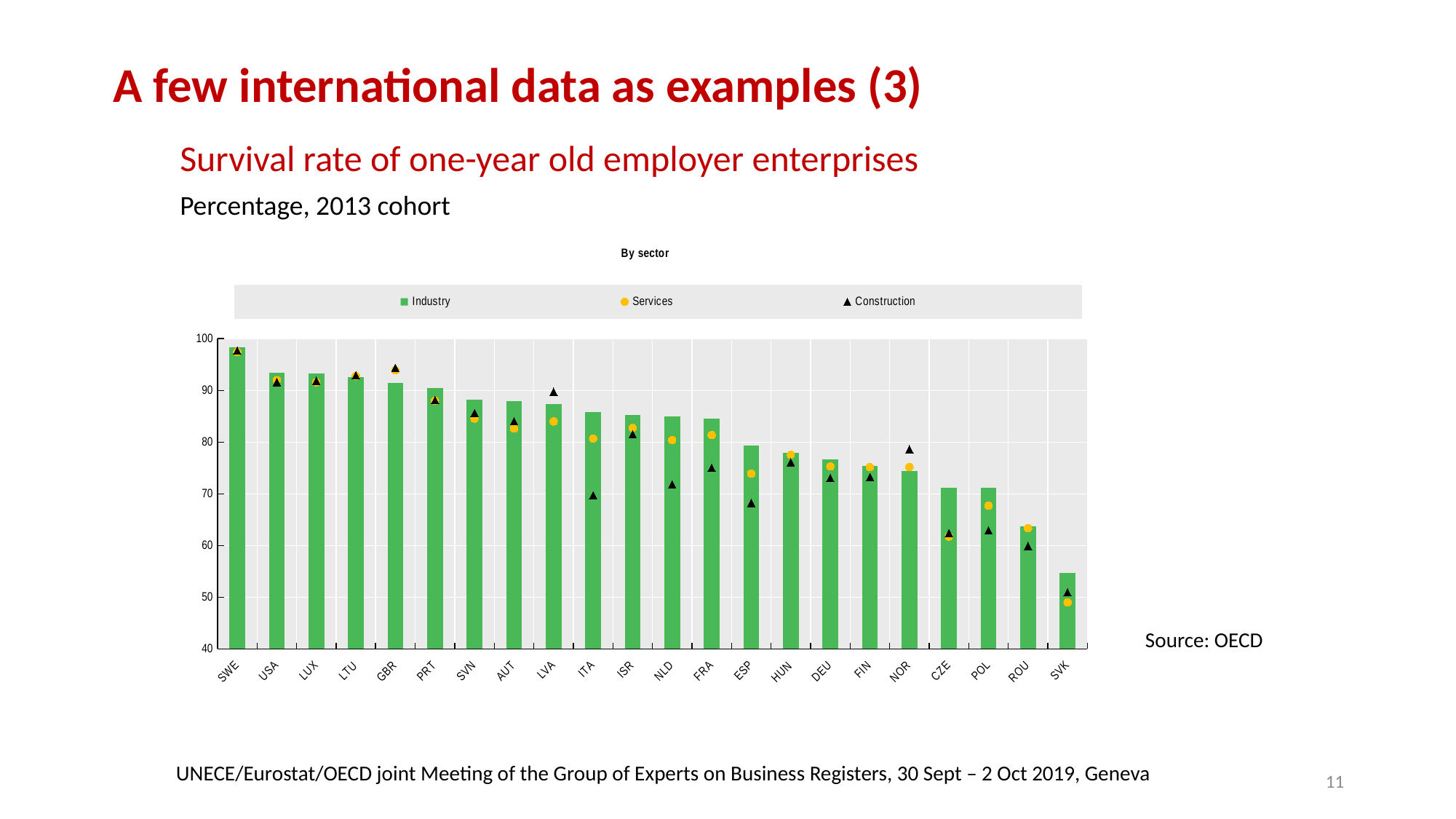

# A few international data as examples (3)
Survival rate of one-year old employer enterprises
Percentage, 2013 cohort

### Chart: By sector

| Category | Industry | Services | Construction |
|---|---|---|---|
| SWE | 98.4000015258789 | 97.44000244140625 | 97.68000030517578 |
| USA | 93.45037078857422 | 91.97861191866697 | 91.60917663574219 |
| LUX | 93.33000183105469 | 91.54000091552734 | 91.8499984741211 |
| LTU | 92.58999633789062 | 92.79000091552734 | 92.93000030517578 |
| GBR | 91.5 | 93.87999725341797 | 94.3499984741211 |
| PRT | 90.52999877929688 | 87.98999786376953 | 88.11000061035156 |
| SVN | 88.20999908447266 | 84.55999755859375 | 85.61000061035156 |
| AUT | 87.87999725341797 | 82.6500015258789 | 84.0199966430664 |
| LVA | 87.43000030517578 | 83.98999786376953 | 89.73999786376953 |
| ITA | 85.83999633789062 | 80.69000244140625 | 69.69999694824219 |
| ISR | 85.31352996826172 | 82.7188949584961 | 81.54196166992188 |
| NLD | 84.93000030517578 | 80.38999938964844 | 71.80000305175781 |
| FRA | 84.55000305175781 | 81.33999633789062 | 75.0 |
| ESP | 79.37000274658203 | 73.9000015258789 | 68.2300033569336 |
| HUN | 77.91000366210938 | 77.52999877929688 | 76.11000061035156 |
| DEU | 76.70999908447266 | 75.27999877929688 | 73.05999755859375 |
| FIN | 75.38999938964844 | 75.1500015258789 | 73.25 |
| NOR | 74.44999694824219 | 75.1500015258789 | 78.62000274658203 |
| CZE | 71.13999938964844 | 61.7400016784668 | 62.40999984741211 |
| POL | 71.12000274658203 | 67.69999694824219 | 62.959999084472656 |
| ROU | 63.720001220703125 | 63.349998474121094 | 59.91999816894531 |
| SVK | 54.72999954223633 | 48.97999954223633 | 50.939998626708984 |
Source: OECD
UNECE/Eurostat/OECD joint Meeting of the Group of Experts on Business Registers, 30 Sept – 2 Oct 2019, Geneva
11